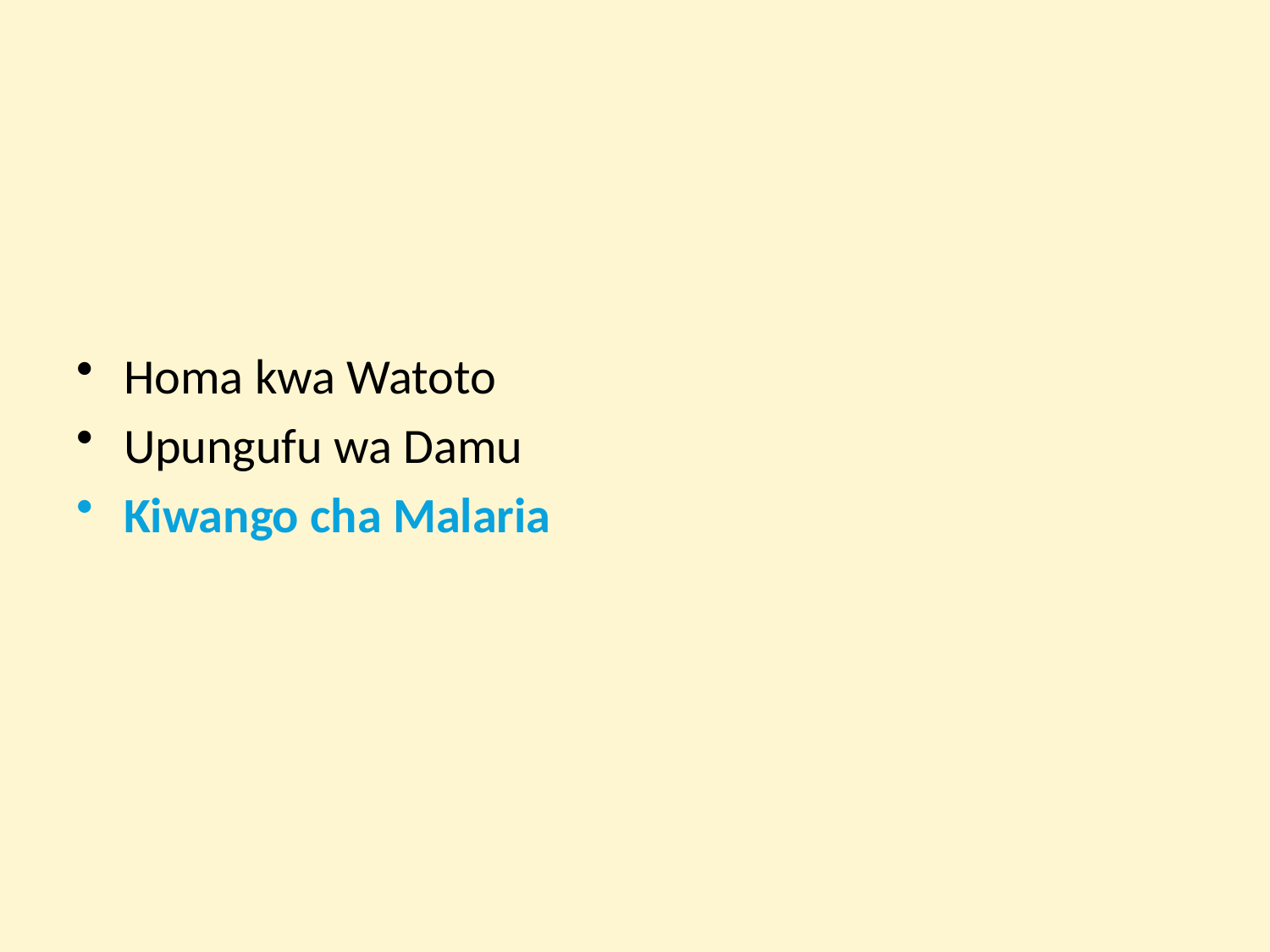

#
Homa kwa Watoto
Upungufu wa Damu
Kiwango cha Malaria